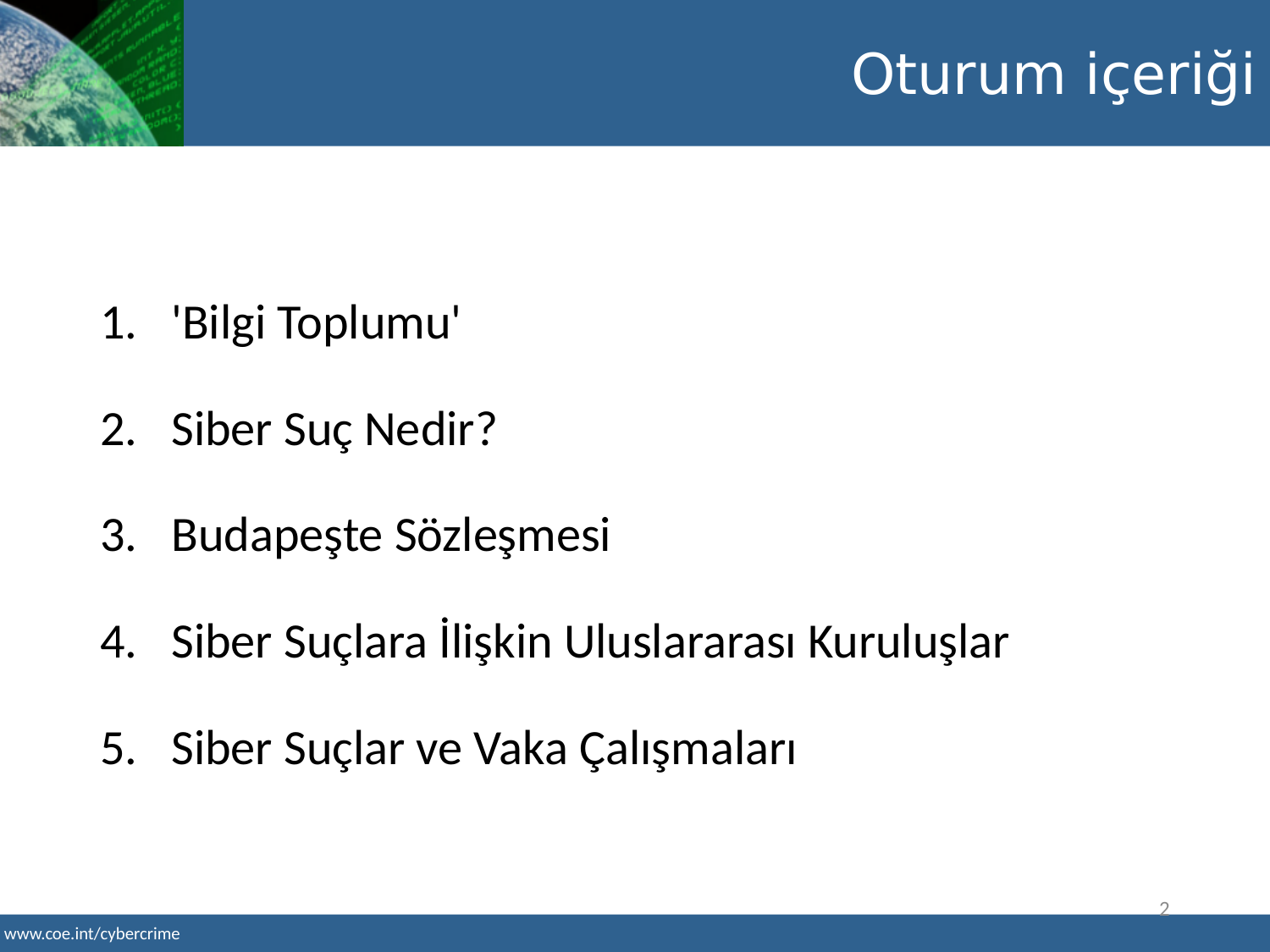

Oturum içeriği

'Bilgi Toplumu'
Siber Suç Nedir?
Budapeşte Sözleşmesi
Siber Suçlara İlişkin Uluslararası Kuruluşlar
Siber Suçlar ve Vaka Çalışmaları

2